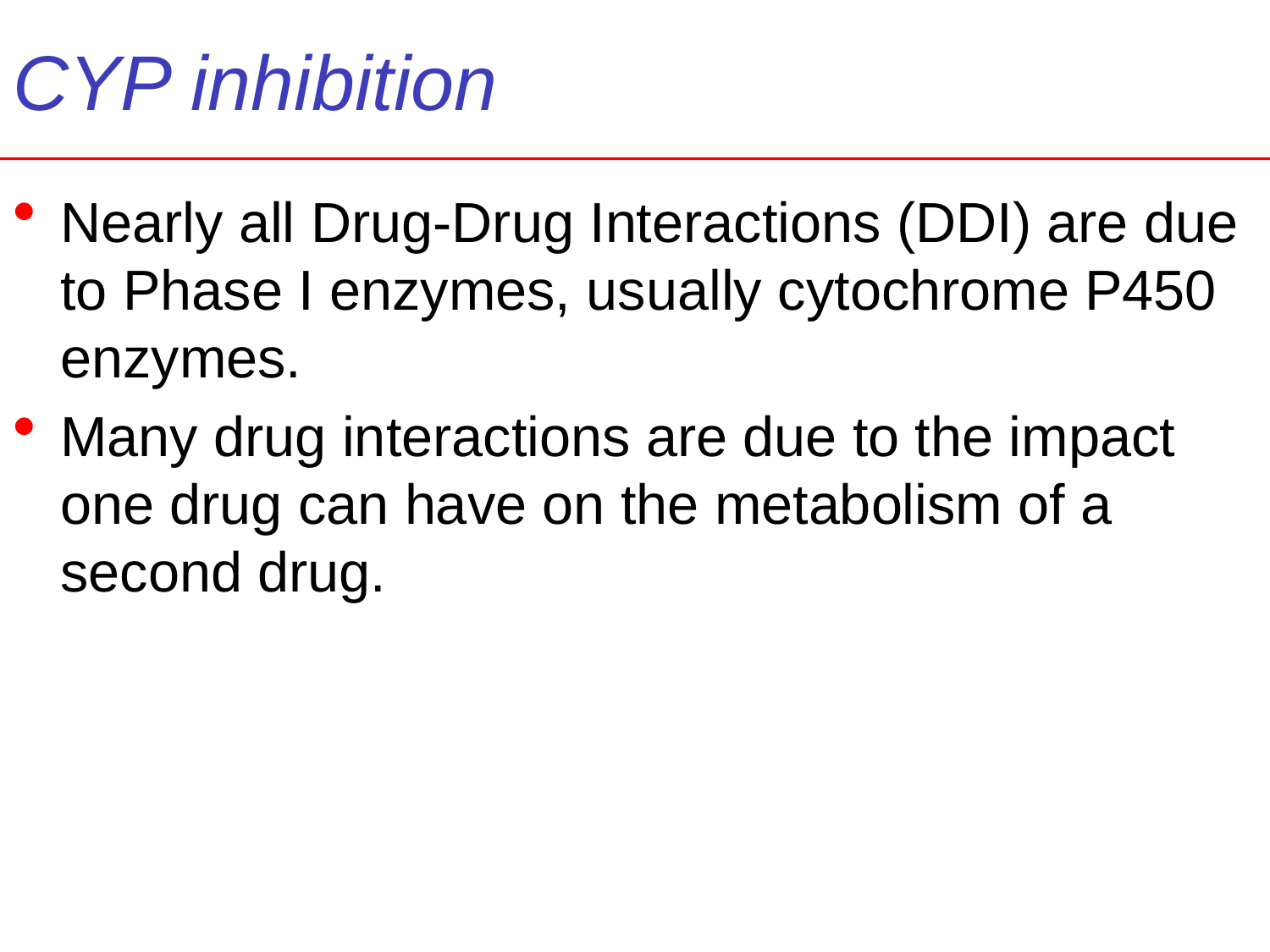

# CYP inhibition
Nearly all Drug-Drug Interactions (DDI) are due to Phase I enzymes, usually cytochrome P450 enzymes.
Many drug interactions are due to the impact one drug can have on the metabolism of a second drug.